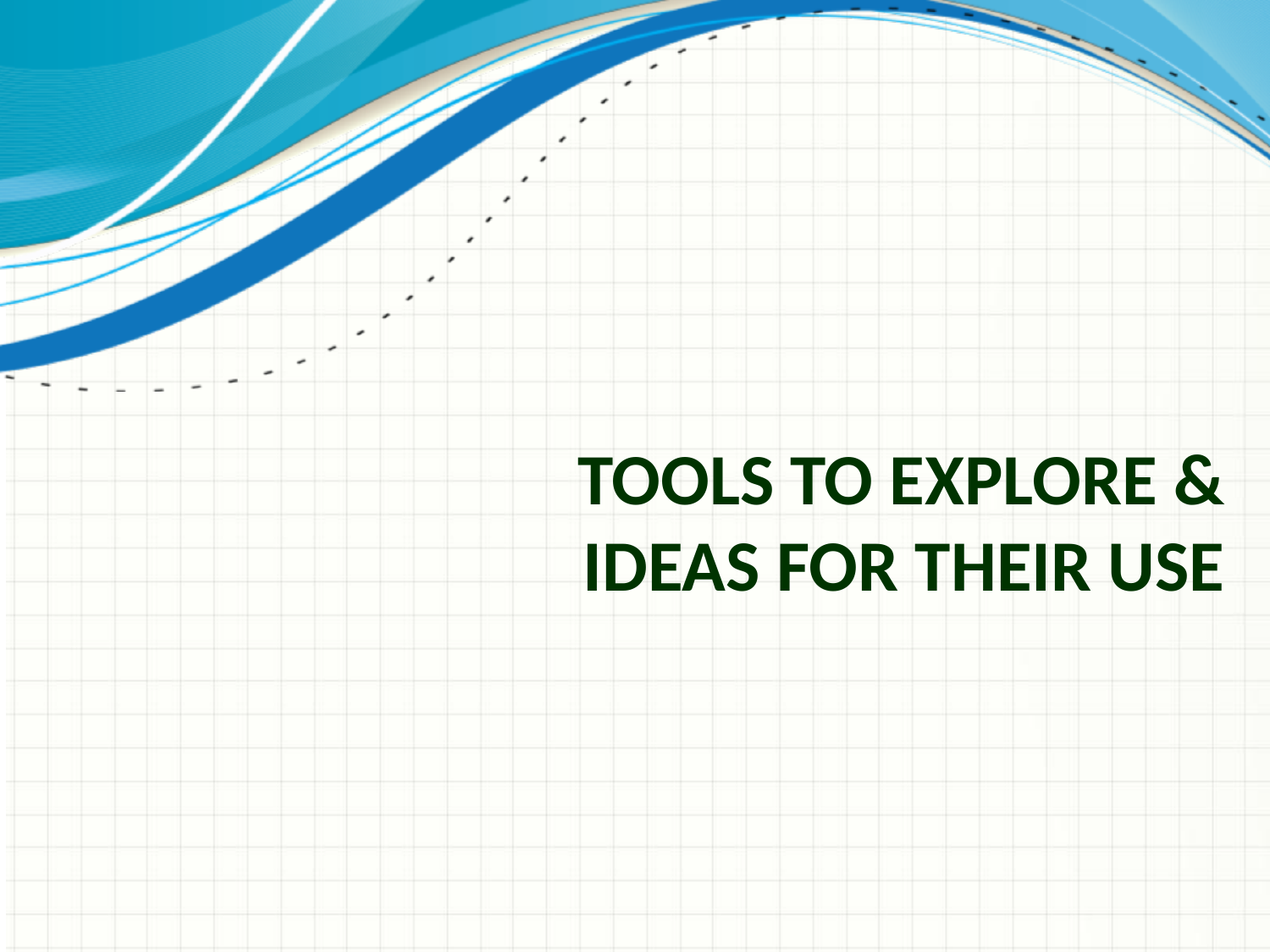

# Tools to Explore & Ideas for Their Use